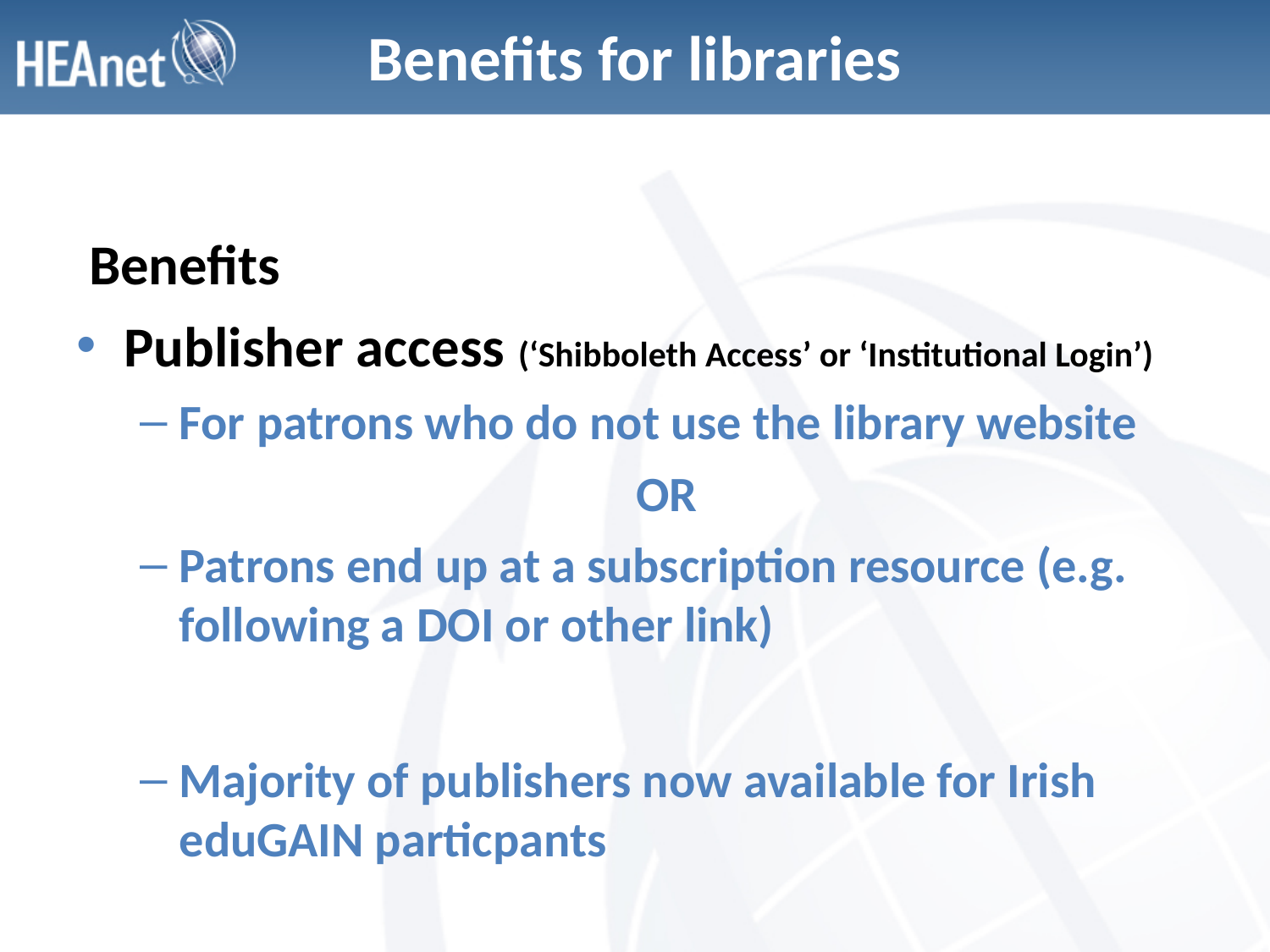

# Benefits for libraries
 Benefits
Publisher access (‘Shibboleth Access’ or ‘Institutional Login’)
For patrons who do not use the library website
OR
Patrons end up at a subscription resource (e.g. following a DOI or other link)

Majority of publishers now available for Irish eduGAIN particpants